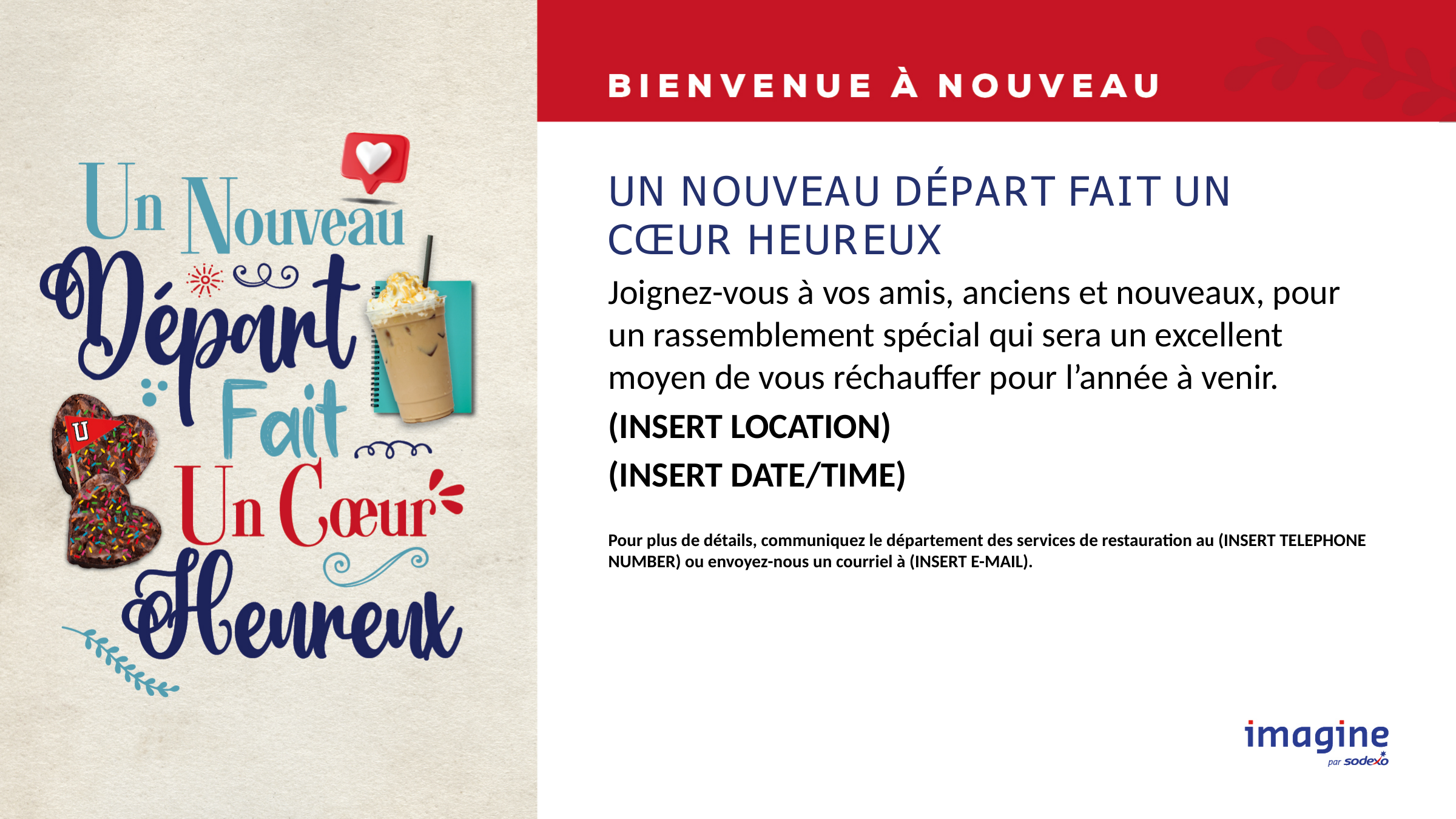

UN NOUVEAU DÉPART FAIT UN CŒUR HEUREUX
Joignez-vous à vos amis, anciens et nouveaux, pour un rassemblement spécial qui sera un excellent moyen de vous réchauffer pour l’année à venir.
(INSERT LOCATION)
(INSERT DATE/TIME)

Pour plus de détails, communiquez le département des services de restauration au (INSERT TELEPHONE NUMBER) ou envoyez-nous un courriel à (INSERT E-MAIL).